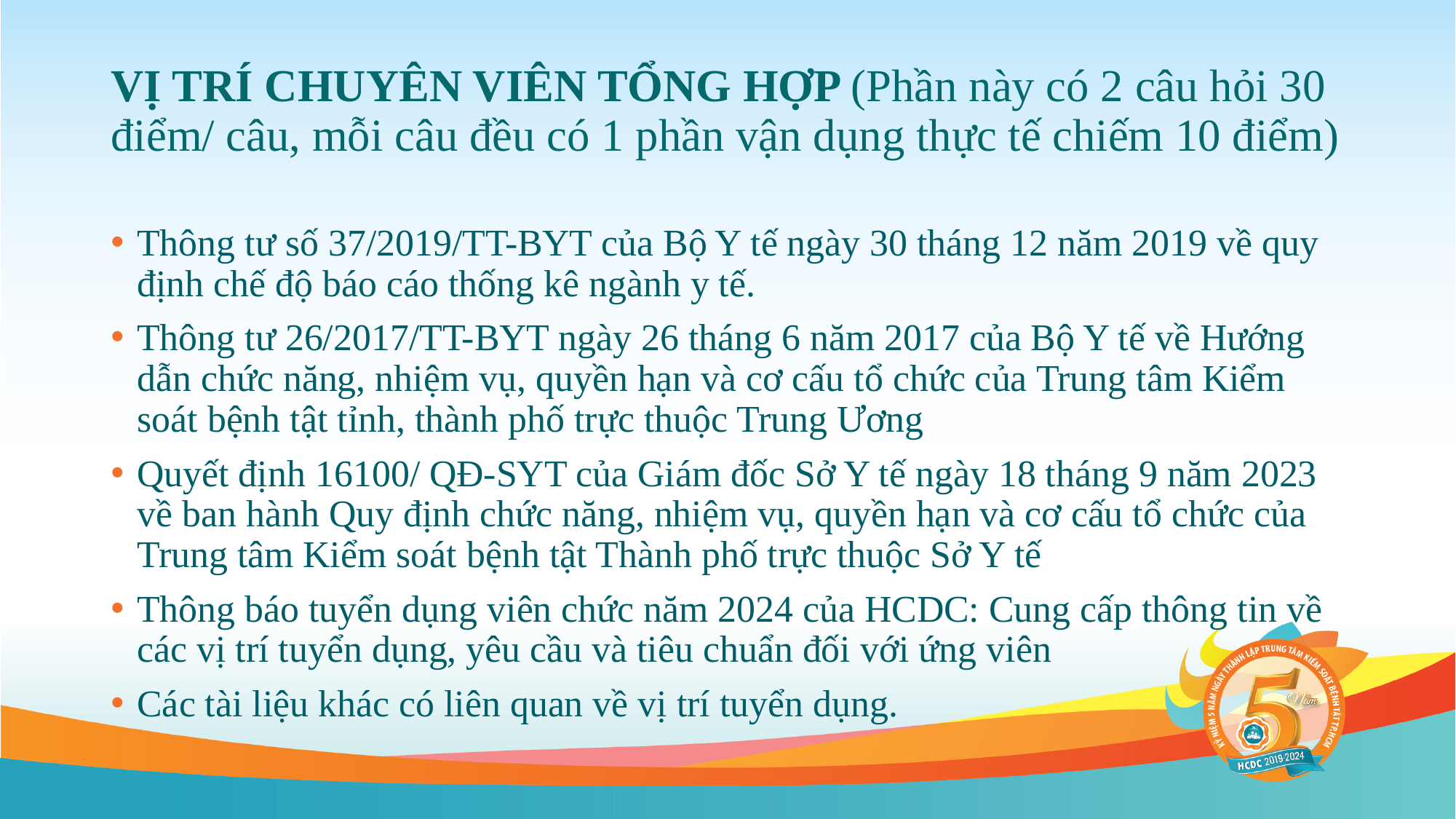

# VỊ TRÍ CHUYÊN VIÊN TỔNG HỢP (Phần này có 2 câu hỏi 30 điểm/ câu, mỗi câu đều có 1 phần vận dụng thực tế chiếm 10 điểm)
Thông tư số 37/2019/TT-BYT của Bộ Y tế ngày 30 tháng 12 năm 2019 về quy định chế độ báo cáo thống kê ngành y tế.
Thông tư 26/2017/TT-BYT ngày 26 tháng 6 năm 2017 của Bộ Y tế về Hướng dẫn chức năng, nhiệm vụ, quyền hạn và cơ cấu tổ chức của Trung tâm Kiểm soát bệnh tật tỉnh, thành phố trực thuộc Trung Ương
Quyết định 16100/ QĐ-SYT của Giám đốc Sở Y tế ngày 18 tháng 9 năm 2023 về ban hành Quy định chức năng, nhiệm vụ, quyền hạn và cơ cấu tổ chức của Trung tâm Kiểm soát bệnh tật Thành phố trực thuộc Sở Y tế
Thông báo tuyển dụng viên chức năm 2024 của HCDC: Cung cấp thông tin về các vị trí tuyển dụng, yêu cầu và tiêu chuẩn đối với ứng viên
Các tài liệu khác có liên quan về vị trí tuyển dụng.